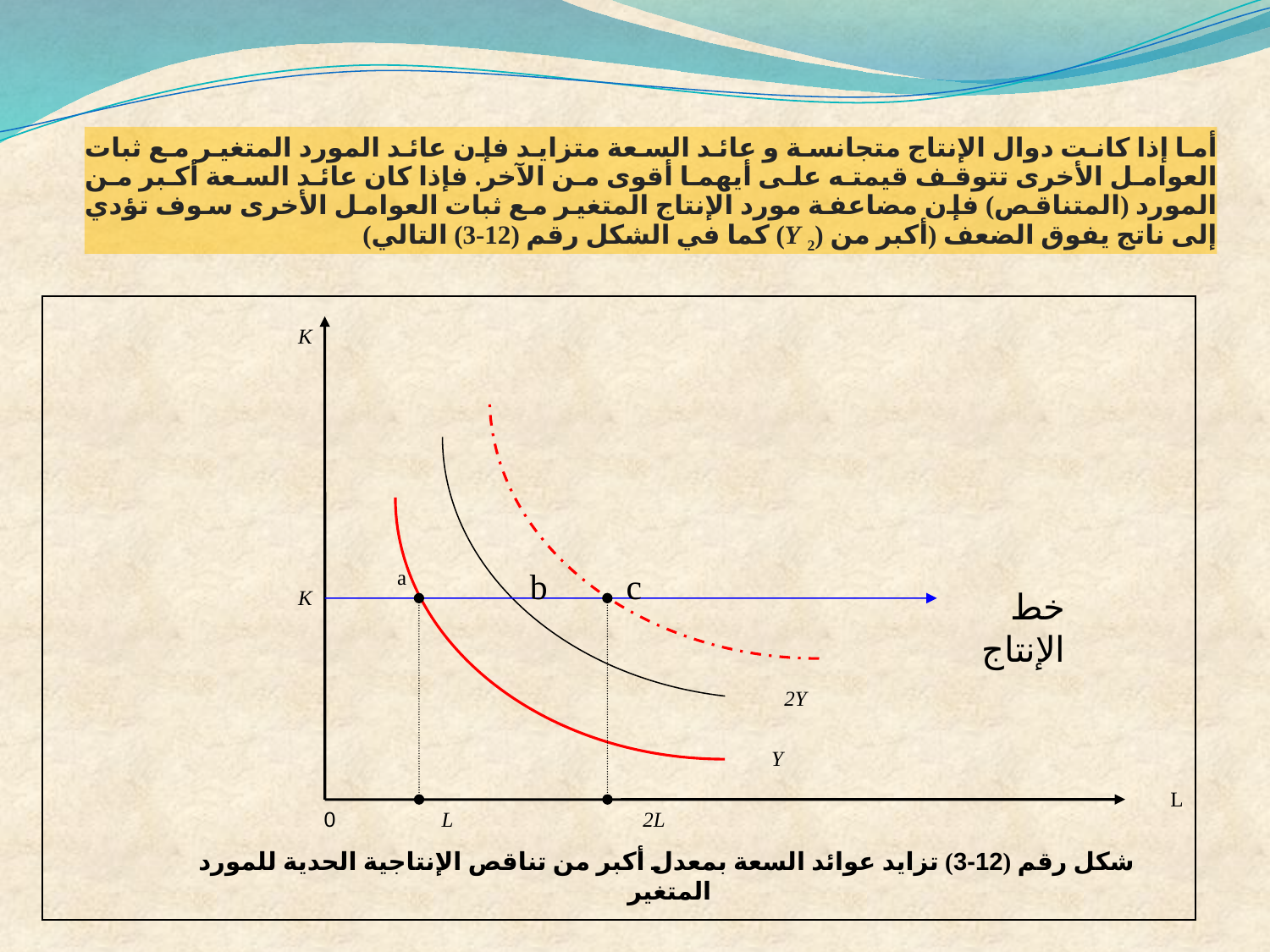

أما إذا كانت دوال الإنتاج متجانسة و عائد السعة متزايد فإن عائد المورد المتغير مع ثبات العوامل الأخرى تتوقف قيمته على أيهما أقوى من الآخر. فإذا كان عائد السعة أكبر من المورد (المتناقص) فإن مضاعفة مورد الإنتاج المتغير مع ثبات العوامل الأخرى سوف تؤدي إلى ناتج يفوق الضعف (أكبر من (2 Y) كما في الشكل رقم (12-3) التالي)

K

a
b
c
K
خط الإنتاج

2Y
Y
L
0

L
2L
شكل رقم (12-3) تزايد عوائد السعة بمعدل أكبر من تناقص الإنتاجية الحدية للمورد المتغير